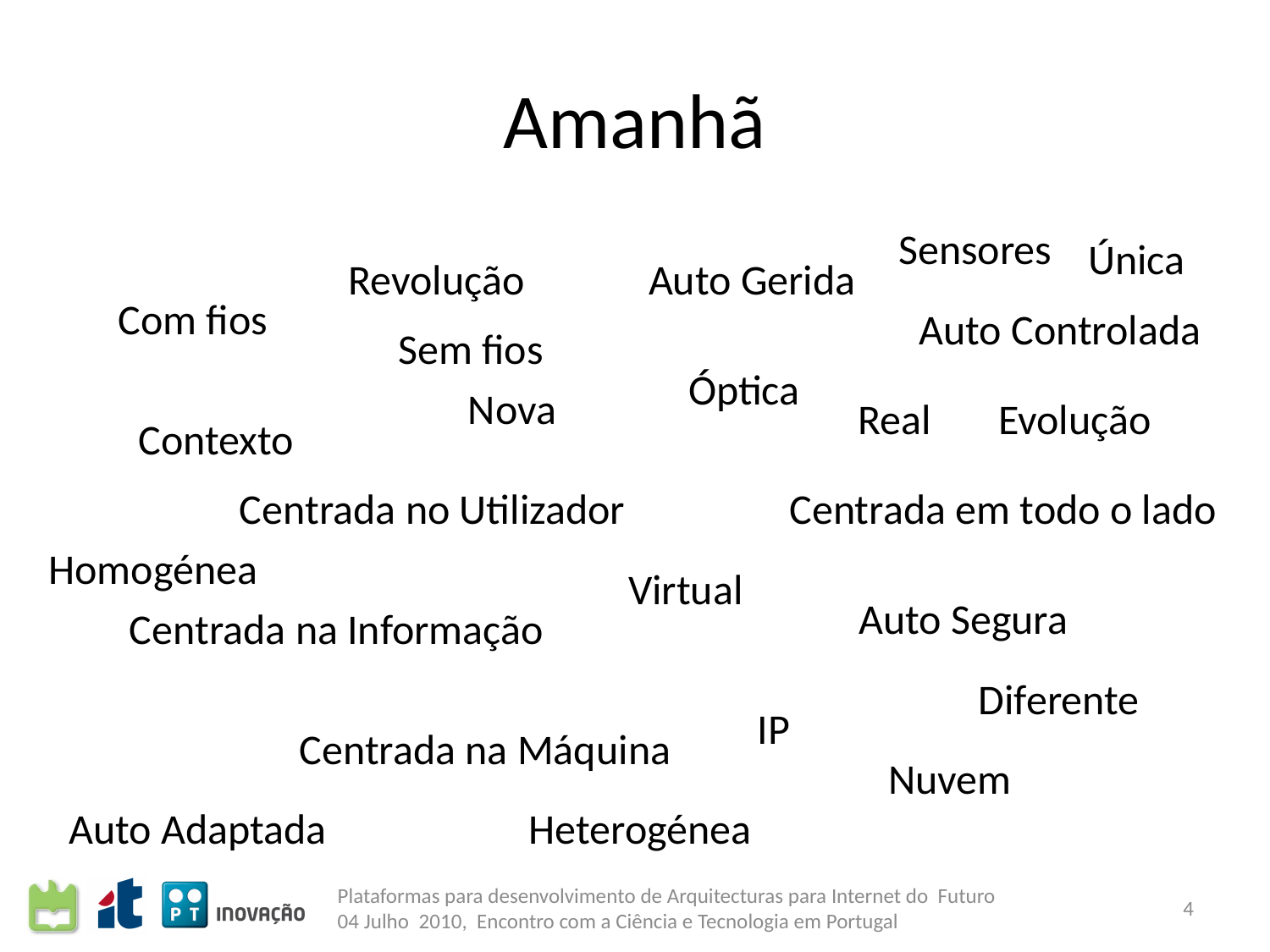

# Amanhã
Sensores
Única
Revolução
Auto Gerida
Com fios
Auto Controlada
Sem fios
Óptica
Nova
Real
Evolução
Contexto
Centrada no Utilizador
Centrada em todo o lado
Homogénea
Virtual
Auto Segura
Centrada na Informação
Diferente
IP
Centrada na Máquina
Nuvem
Auto Adaptada
Heterogénea
Plataformas para desenvolvimento de Arquitecturas para Internet do  Futuro
04 Julho  2010,  Encontro com a Ciência e Tecnologia em Portugal
4